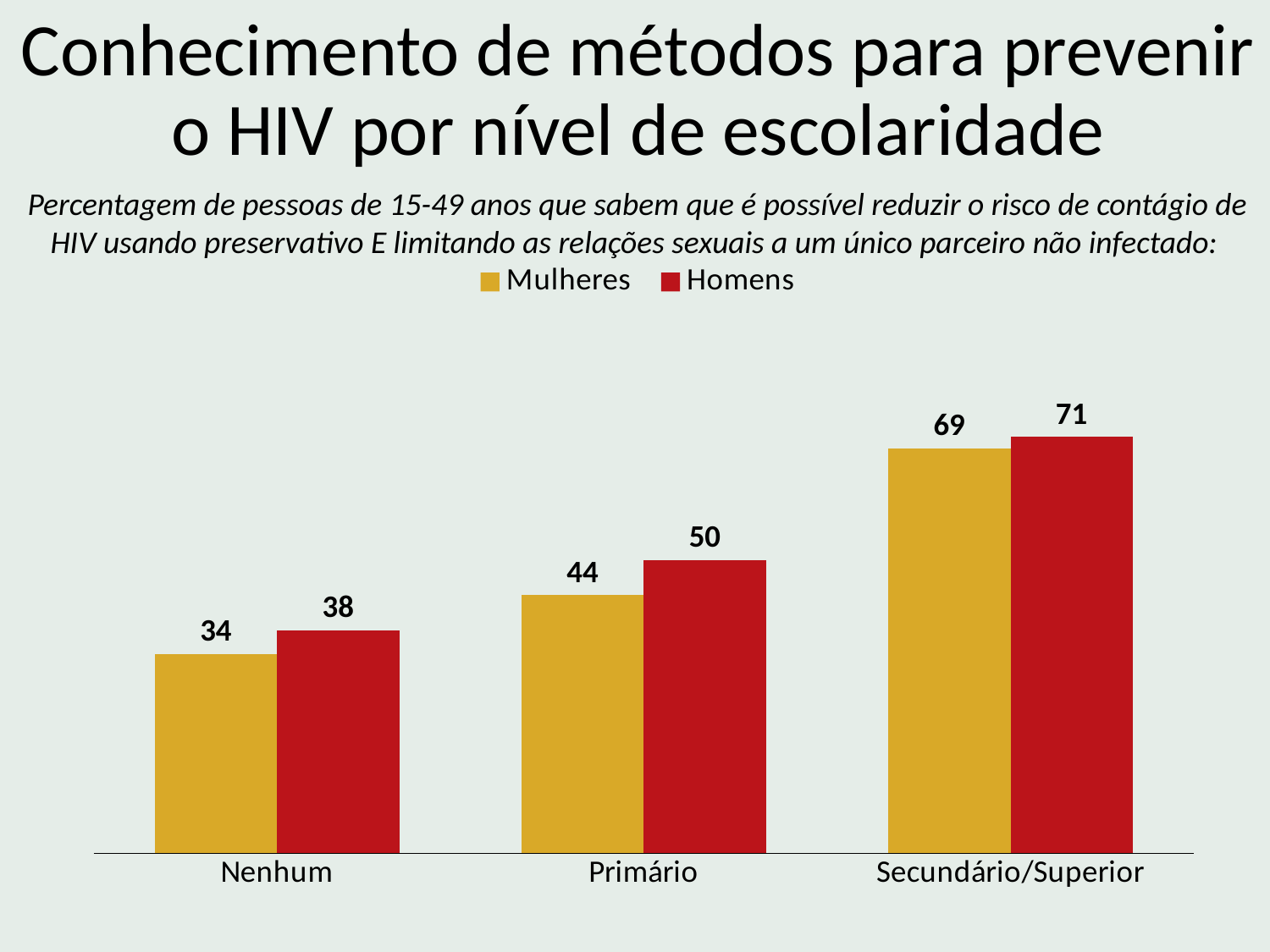

Conhecimento de métodos para prevenir o HIV por nível de escolaridade
Percentagem de pessoas de 15-49 anos que sabem que é possível reduzir o risco de contágio de HIV usando preservativo E limitando as relações sexuais a um único parceiro não infectado:

### Chart

| Category | Mulheres | Homens |
|---|---|---|
| Nenhum | 34.0 | 38.0 |
| Primário | 44.0 | 50.0 |
| Secundário/Superior | 69.0 | 71.0 |